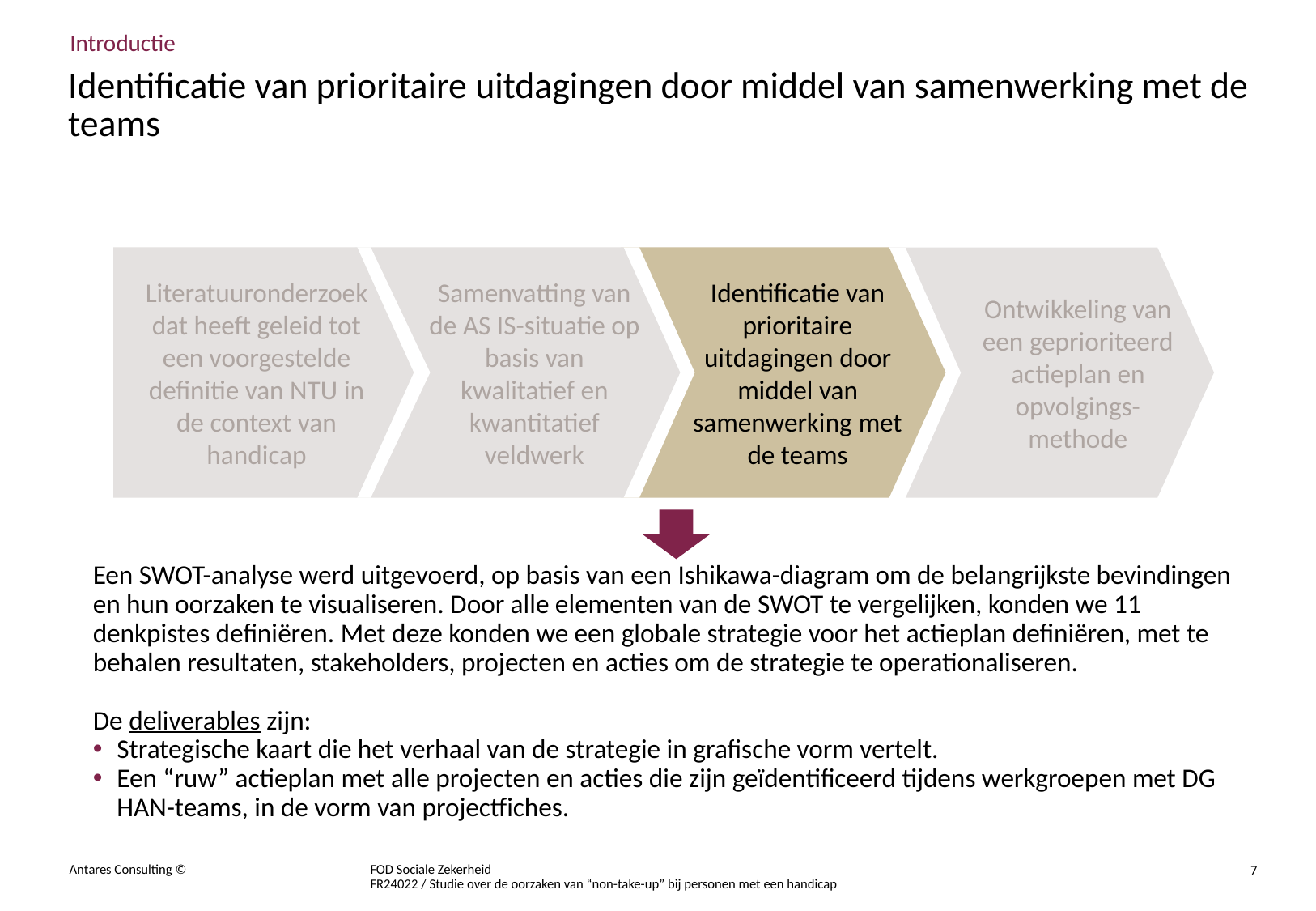

Introductie
# Identificatie van prioritaire uitdagingen door middel van samenwerking met de teams
Literatuuronderzoek dat heeft geleid tot een voorgestelde definitie van NTU in de context van handicap

Samenvatting van de AS IS-situatie op basis van kwalitatief en kwantitatief veldwerk

Identificatie van prioritaire uitdagingen door middel van samenwerking met de teams
Ontwikkeling van een geprioriteerd actieplan en opvolgings-methode

Een SWOT-analyse werd uitgevoerd, op basis van een Ishikawa-diagram om de belangrijkste bevindingen en hun oorzaken te visualiseren. Door alle elementen van de SWOT te vergelijken, konden we 11 denkpistes definiëren. Met deze konden we een globale strategie voor het actieplan definiëren, met te behalen resultaten, stakeholders, projecten en acties om de strategie te operationaliseren.

De deliverables zijn:
Strategische kaart die het verhaal van de strategie in grafische vorm vertelt.
Een “ruw” actieplan met alle projecten en acties die zijn geïdentificeerd tijdens werkgroepen met DG HAN-teams, in de vorm van projectfiches.